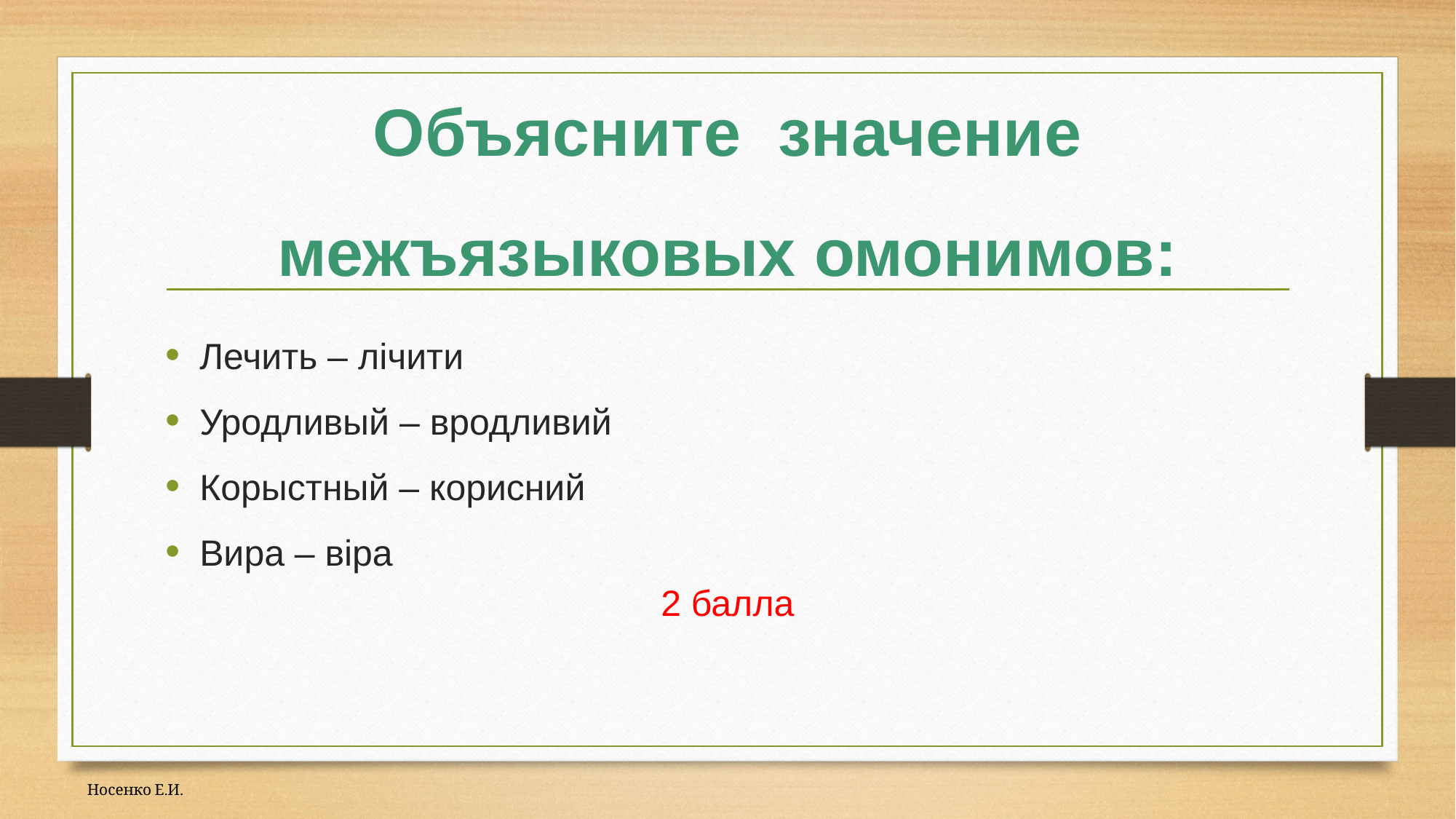

# Объясните  значение межъязыковых омонимов:
Лечить – лічити
Уродливый – вродливий
Корыстный – корисний
Вира – віра
2 балла
Носенко Е.И.